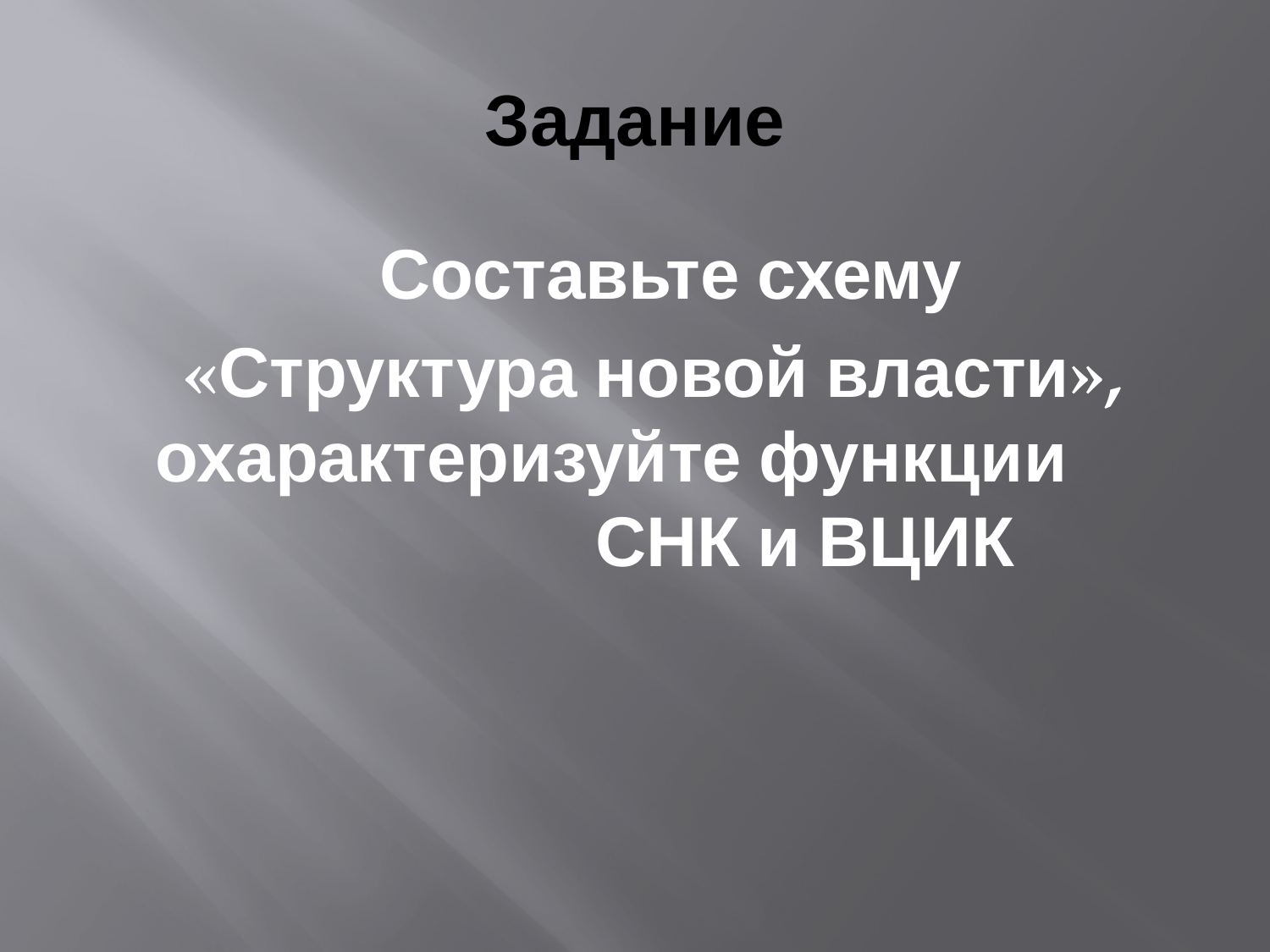

# Задание
   Составьте схему
 «Структура новой власти», охарактеризуйте функции                       СНК и ВЦИК